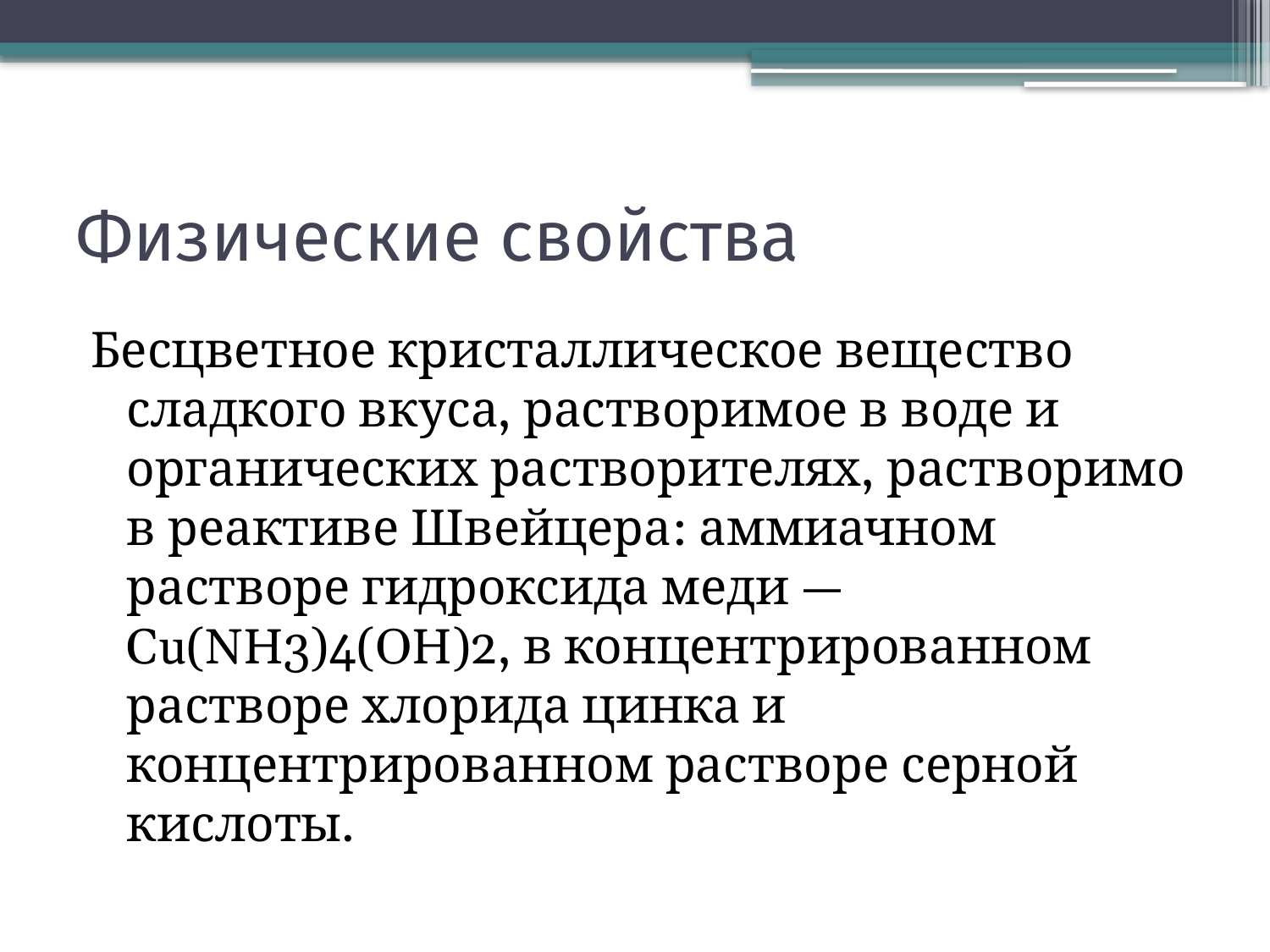

# Физические свойства
Бесцветное кристаллическое вещество сладкого вкуса, растворимое в воде и органических растворителях, растворимо в реактиве Швейцера: аммиачном растворе гидроксида меди — Cu(NH3)4(OH)2, в концентрированном растворе хлорида цинка и концентрированном растворе серной кислоты.